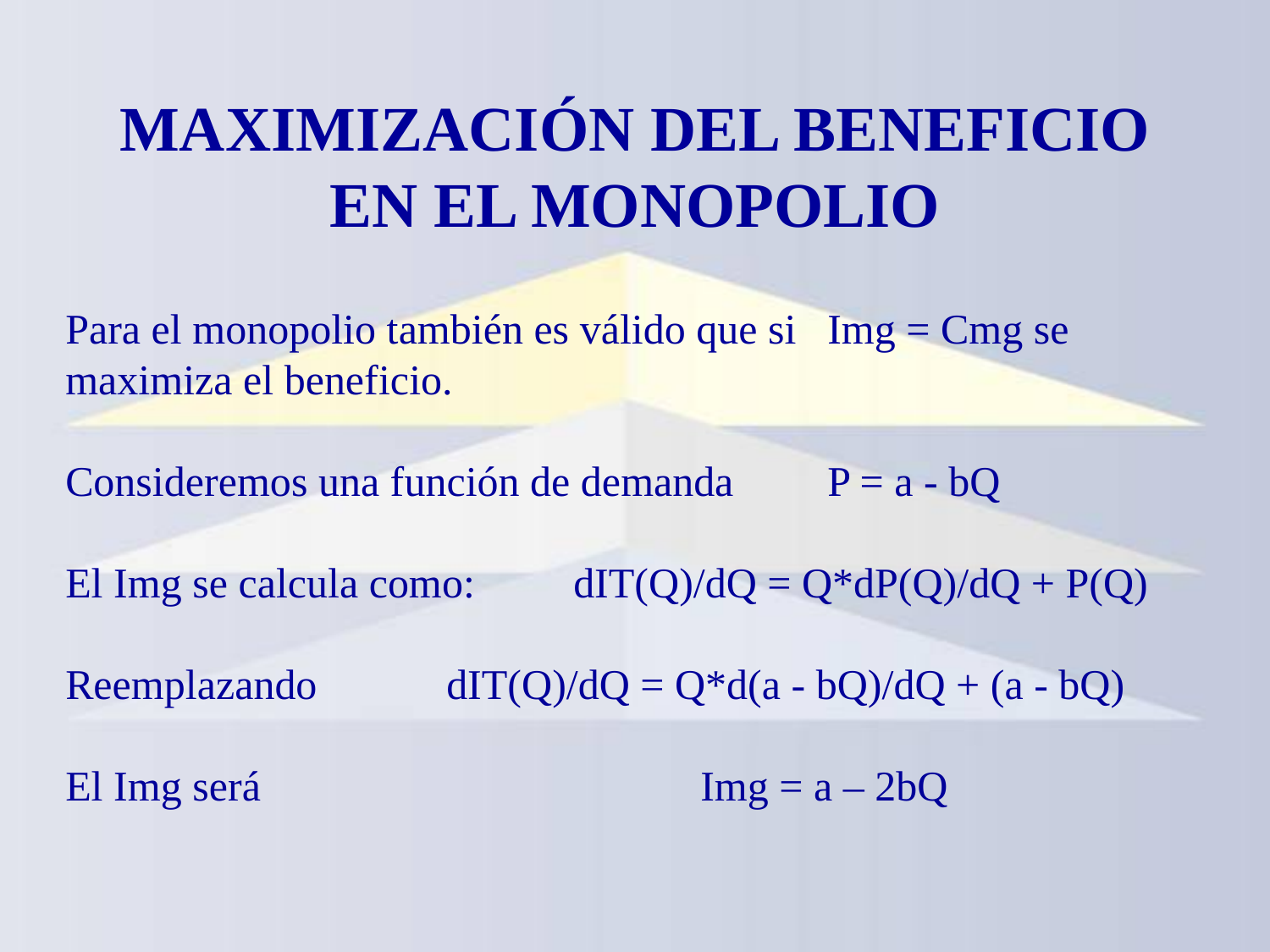

# MAXIMIZACIÓN DEL BENEFICIO EN EL MONOPOLIO
Para el monopolio también es válido que si	Img = Cmg se maximiza el beneficio.

Consideremos una función de demanda 	P = a - bQ

El Img se calcula como: 	dIT(Q)/dQ = Q*dP(Q)/dQ + P(Q)

Reemplazando		dIT(Q)/dQ = Q*d(a - bQ)/dQ + (a - bQ)

El Img será				Img = a – 2bQ